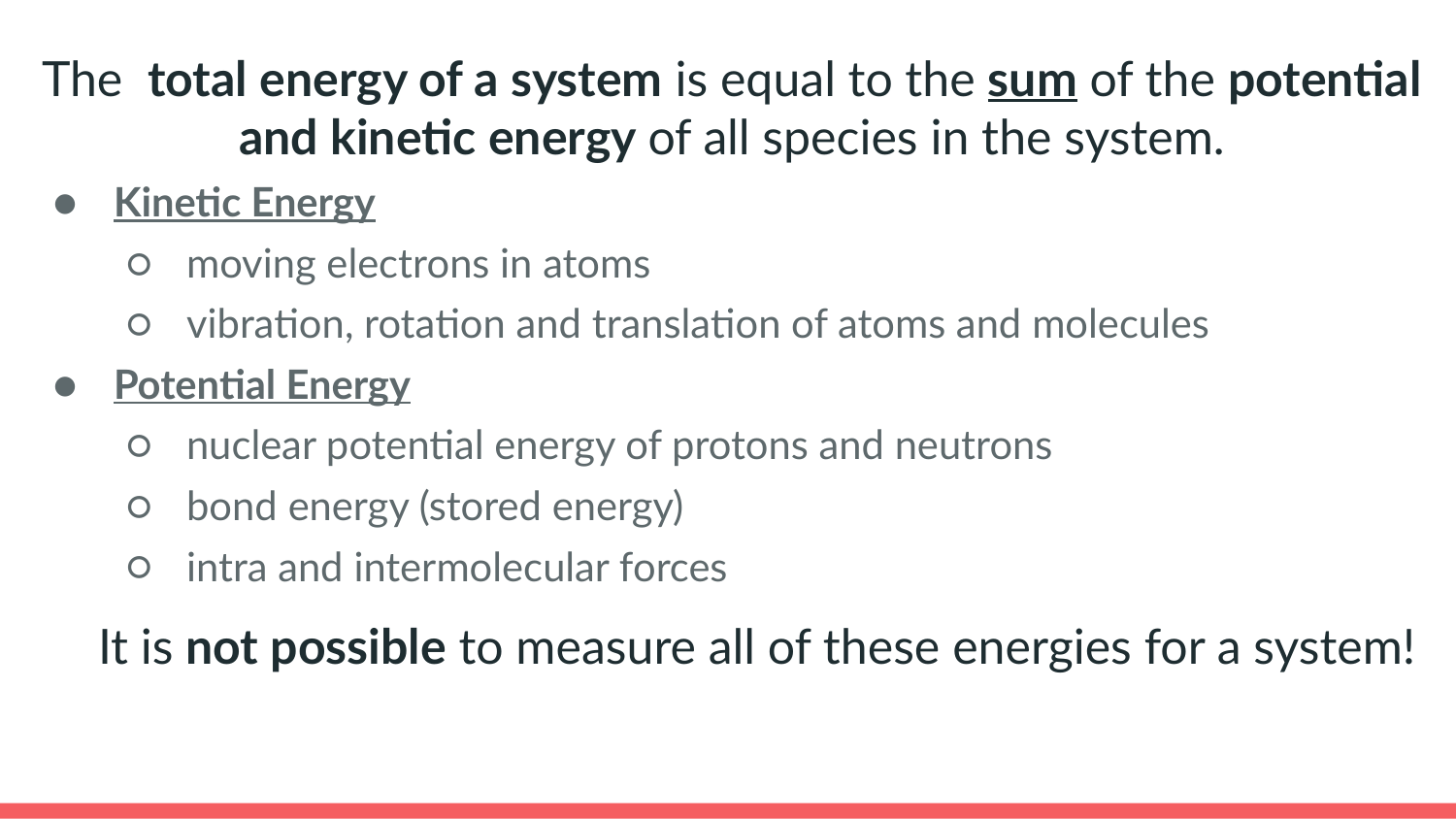

The  total energy of a system is equal to the sum of the potential and kinetic energy of all species in the system.
Kinetic Energy
moving electrons in atoms
vibration, rotation and translation of atoms and molecules
Potential Energy
nuclear potential energy of protons and neutrons
bond energy (stored energy)
intra and intermolecular forces

	It is not possible to measure all of these energies for a system!